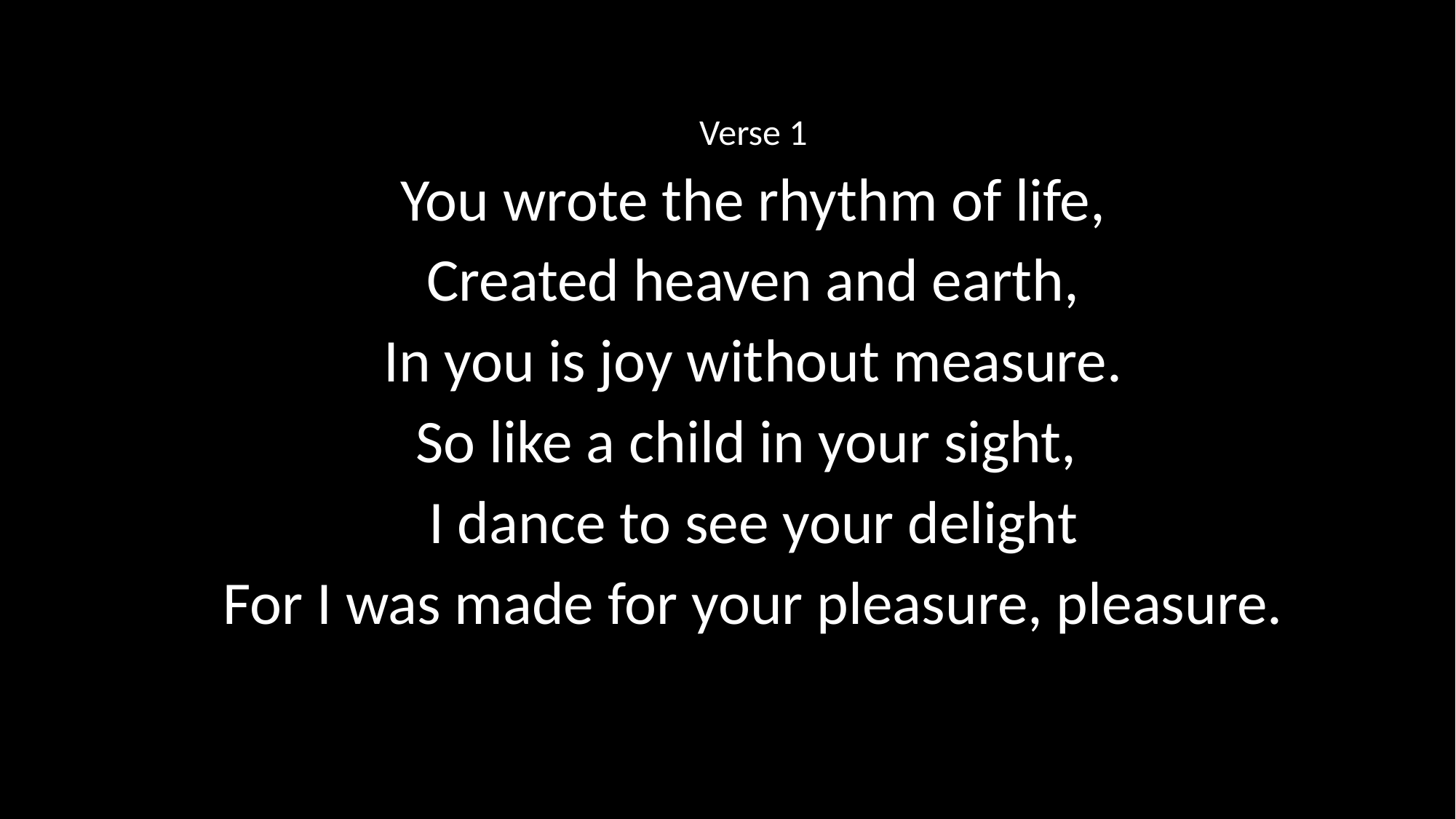

Verse 1
You wrote the rhythm of life,
Created heaven and earth,
In you is joy without measure.
So like a child in your sight,
I dance to see your delight
For I was made for your pleasure, pleasure.